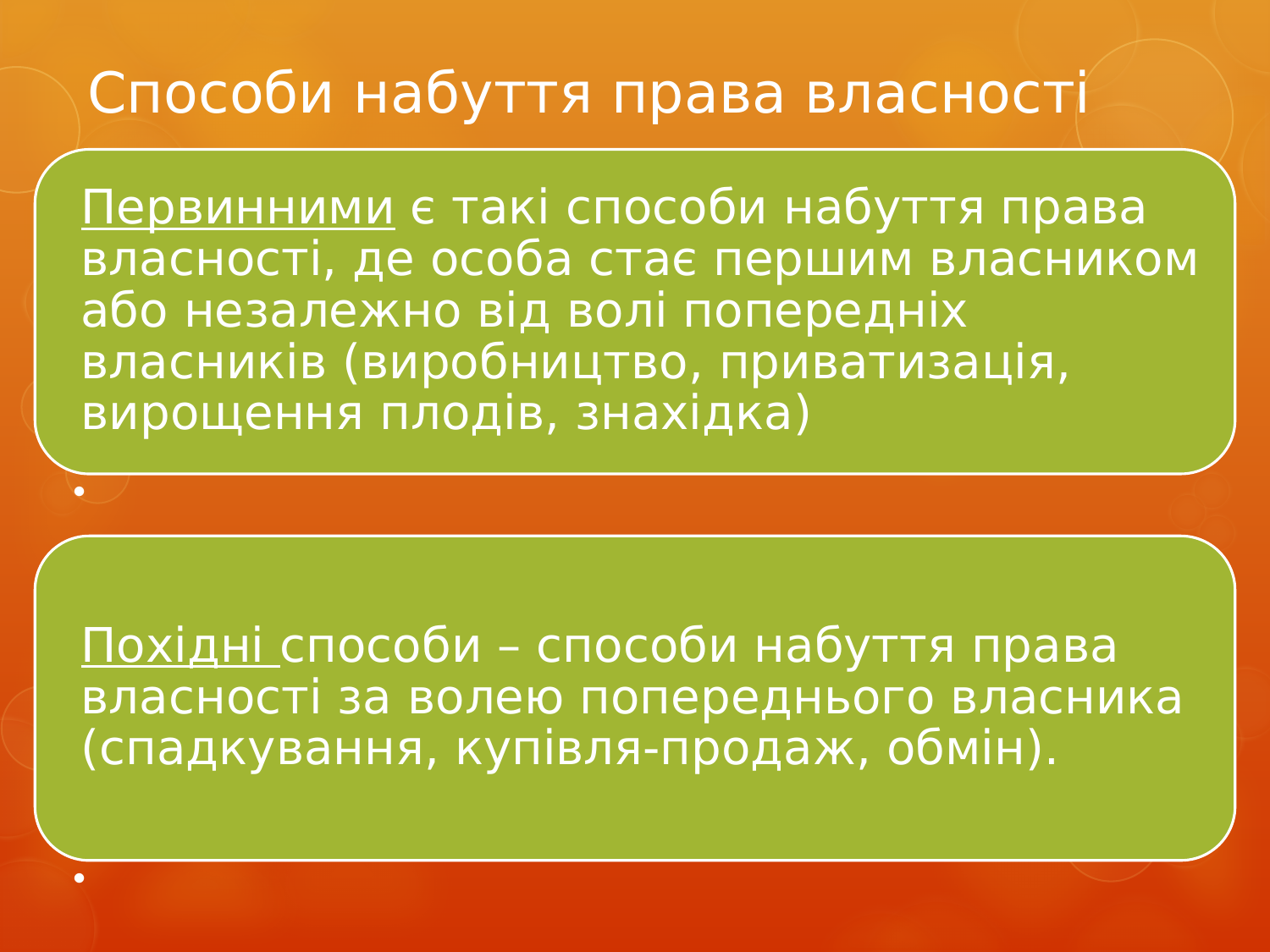

# Способи набуття права власності
Первинними є такі способи набуття права власності, де особа стає першим власником або незалежно від волі попередніх власників (виробництво, приватизація, вирощення плодів, знахідка)

Похідні способи – способи набуття права власності за волею попереднього власника (спадкування, купівля-продаж, обмін).